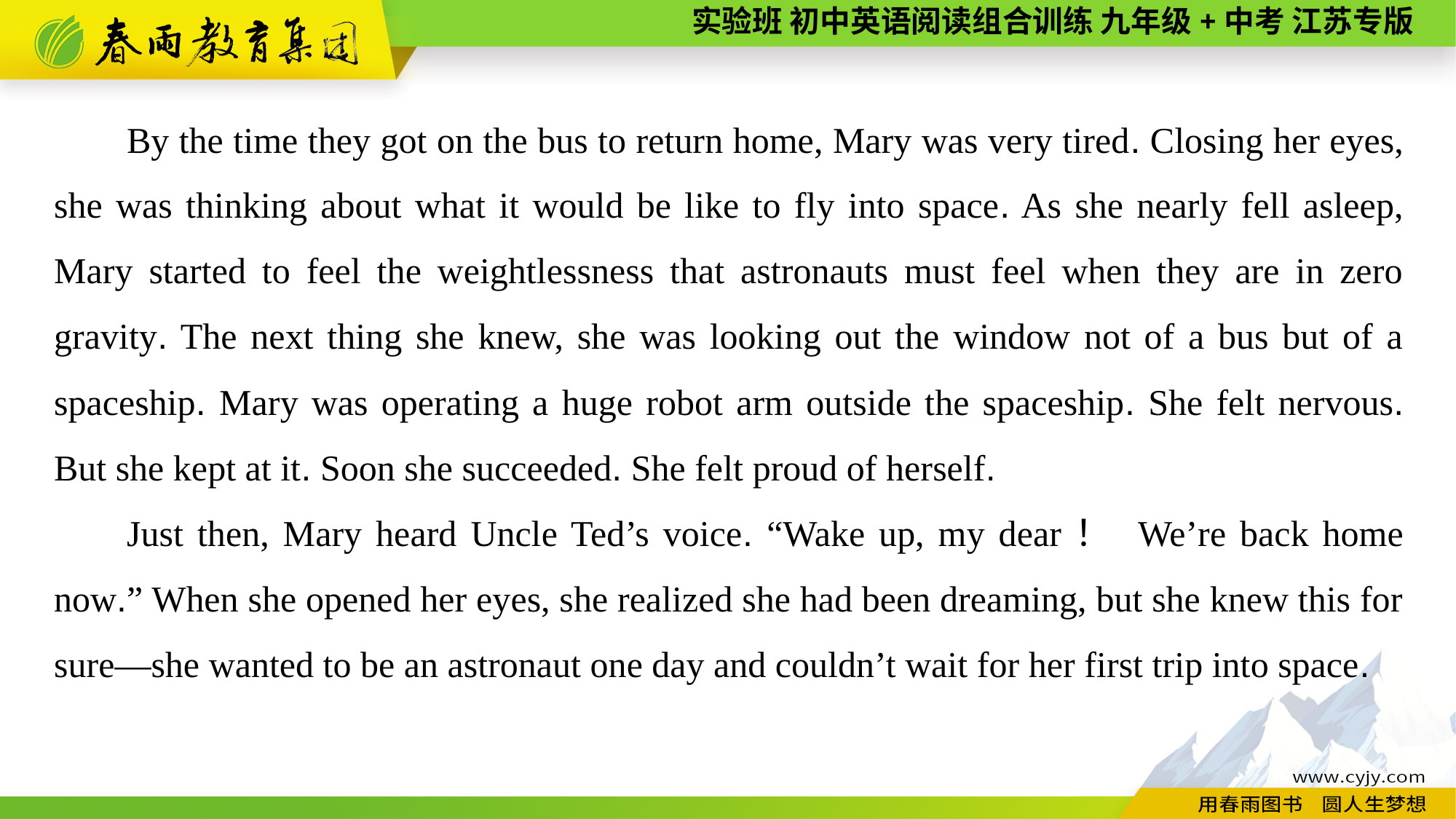

By the time they got on the bus to return home, Mary was very tired. Closing her eyes, she was thinking about what it would be like to fly into space. As she nearly fell asleep, Mary started to feel the weightlessness that astronauts must feel when they are in zero gravity. The next thing she knew, she was looking out the window not of a bus but of a spaceship. Mary was operating a huge robot arm outside the spaceship. She felt nervous. But she kept at it. Soon she succeeded. She felt proud of herself.
Just then, Mary heard Uncle Ted’s voice. “Wake up, my dear！ We’re back home now.” When she opened her eyes, she realized she had been dreaming, but she knew this for sure—she wanted to be an astronaut one day and couldn’t wait for her first trip into space.